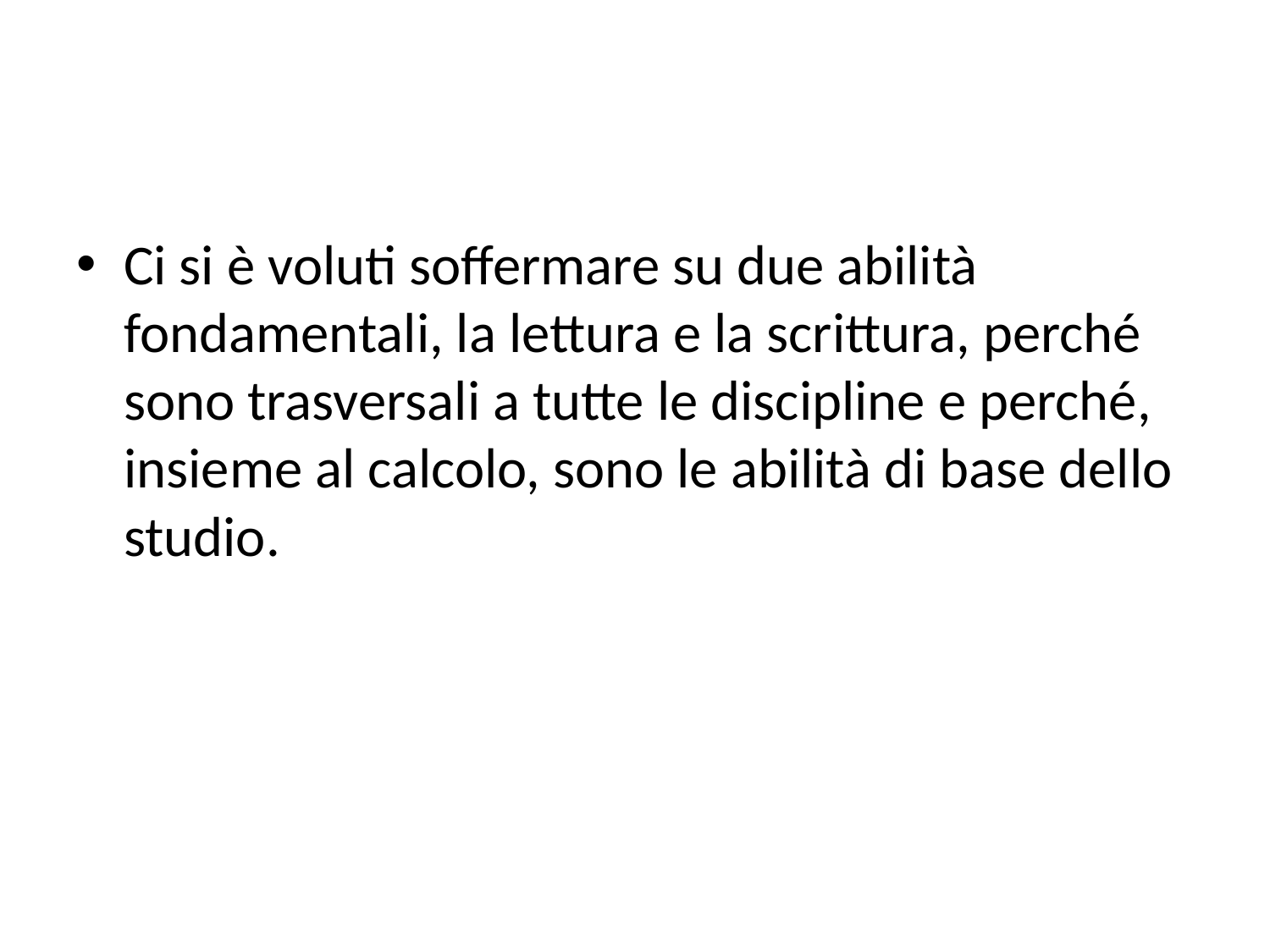

#
Ci si è voluti soffermare su due abilità fondamentali, la lettura e la scrittura, perché sono trasversali a tutte le discipline e perché, insieme al calcolo, sono le abilità di base dello studio.